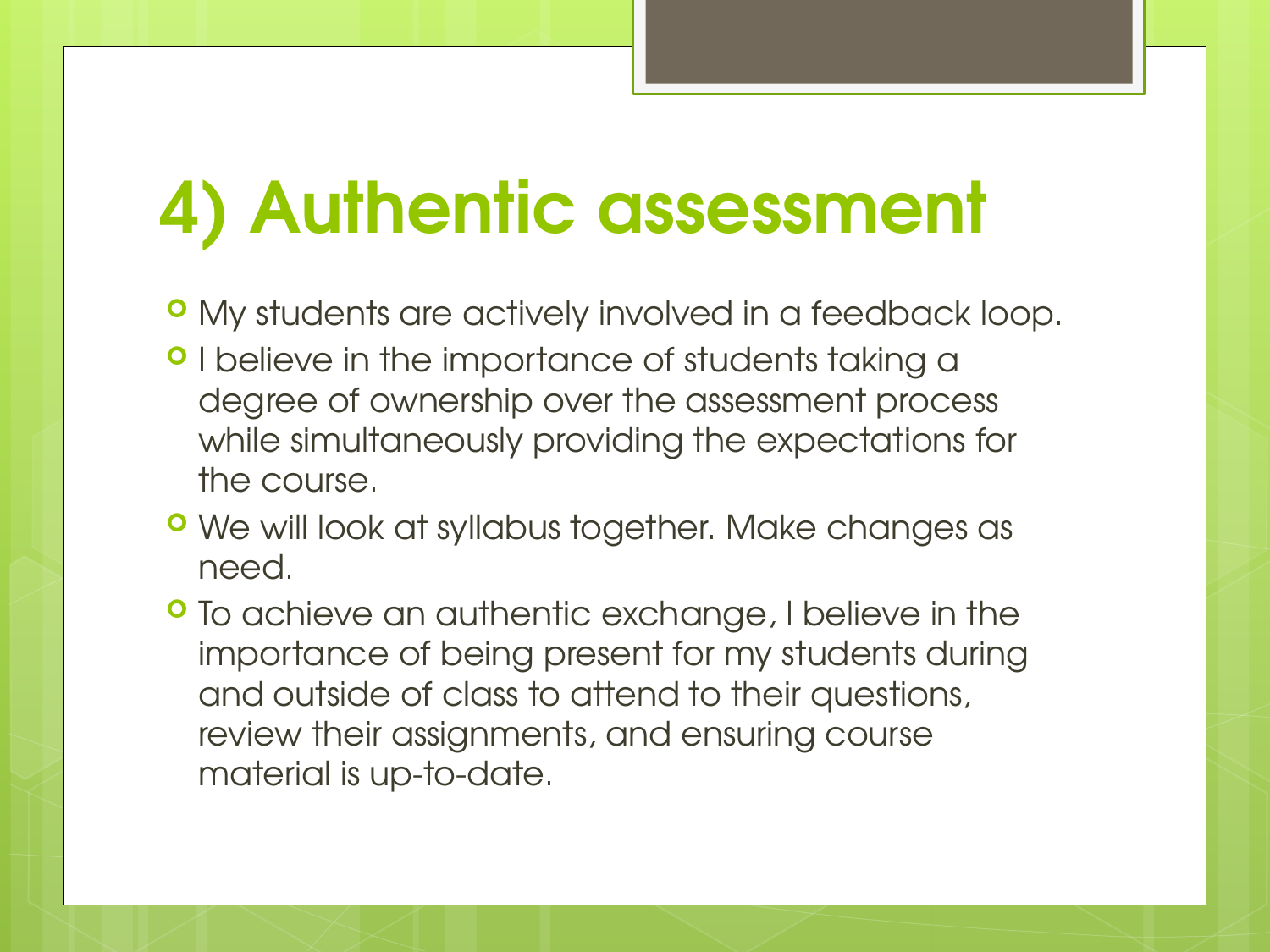

# 4) Authentic assessment
My students are actively involved in a feedback loop.
I believe in the importance of students taking a degree of ownership over the assessment process while simultaneously providing the expectations for the course.
We will look at syllabus together. Make changes as need.
To achieve an authentic exchange, I believe in the importance of being present for my students during and outside of class to attend to their questions, review their assignments, and ensuring course material is up-to-date.